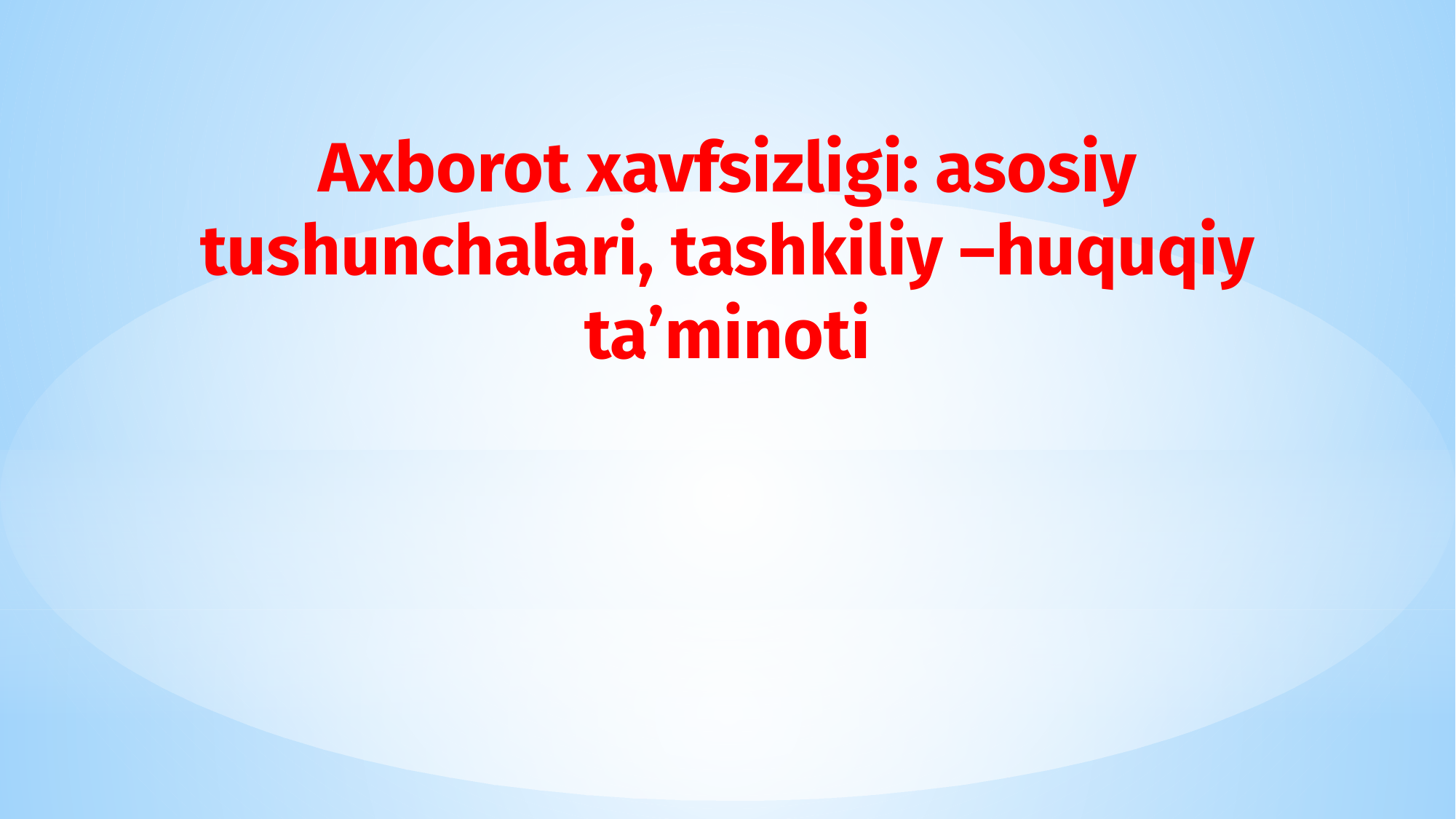

# Axborot xavfsizligi: asosiy tushunchalari, tashkiliy –huquqiy ta’minoti